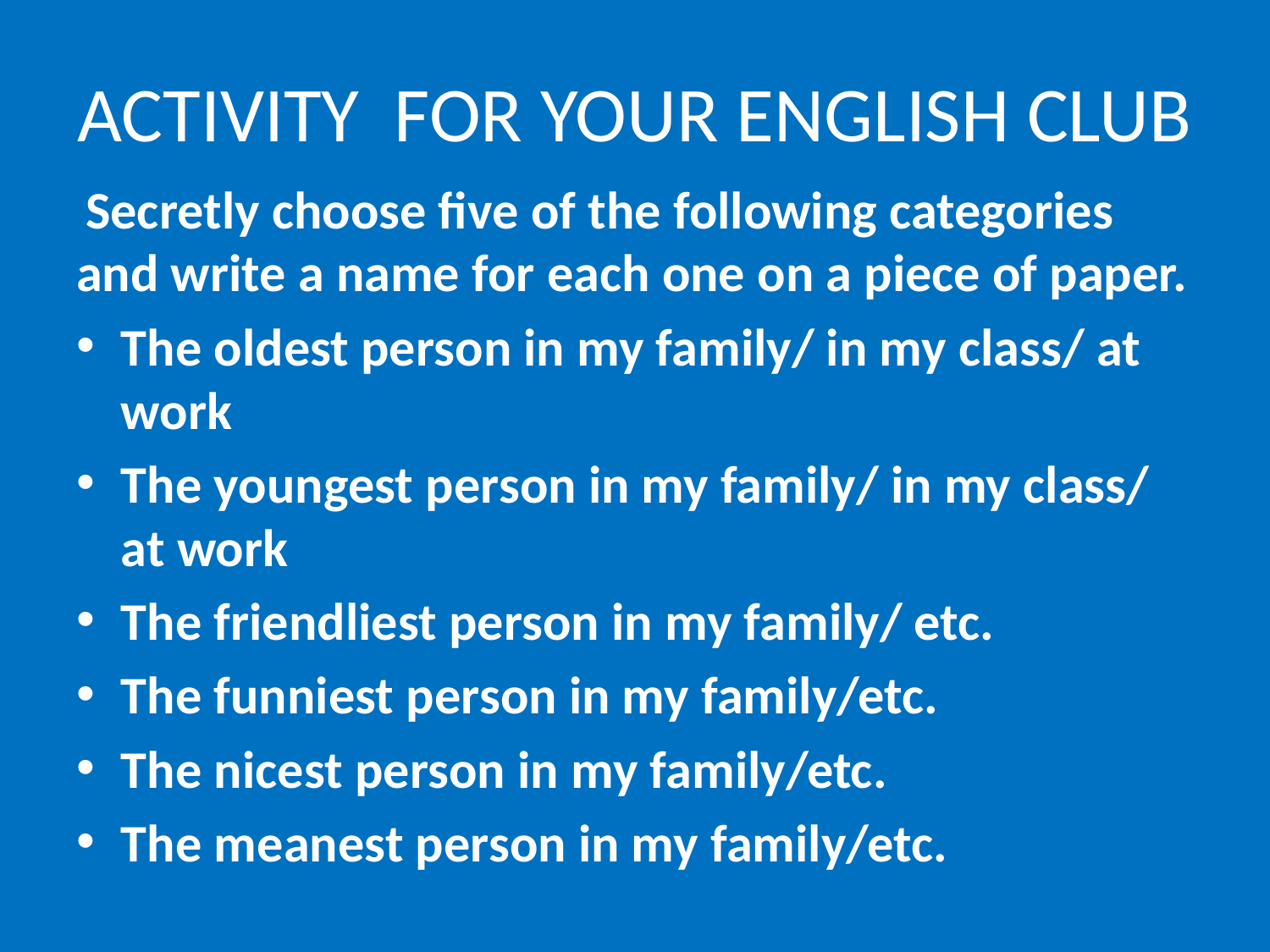

# ACTIVITY  FOR YOUR ENGLISH CLUB
 Secretly choose five of the following categories and write a name for each one on a piece of paper.
The oldest person in my family/ in my class/ at work
The youngest person in my family/ in my class/ at work
The friendliest person in my family/ etc.
The funniest person in my family/etc.
The nicest person in my family/etc.
The meanest person in my family/etc.